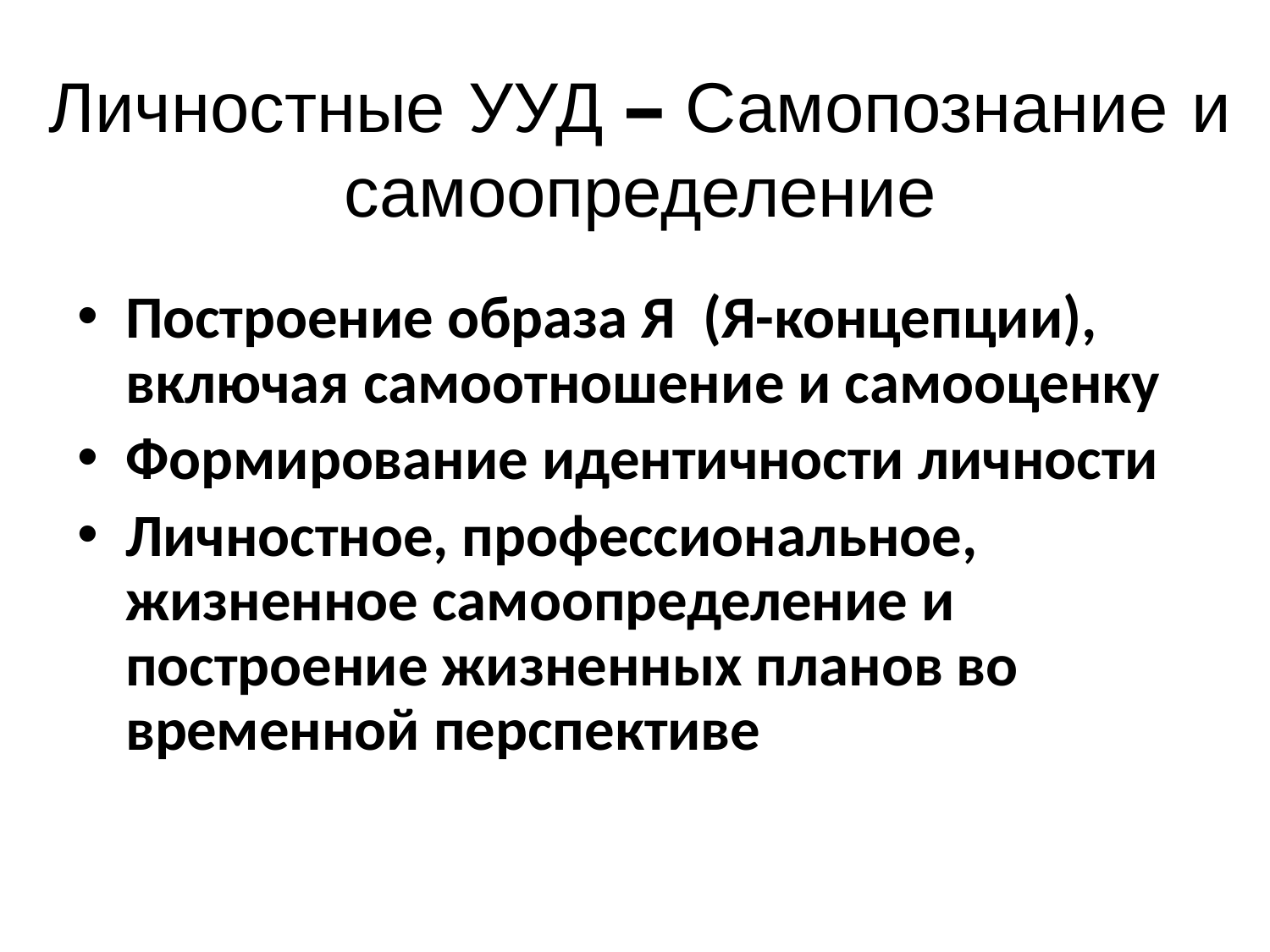

# Личностные УУД – Самопознание и самоопределение
Построение образа Я  (Я-концепции), включая самоотношение и самооценку
Формирование идентичности личности
Личностное, профессиональное, жизненное самоопределение и построение жизненных планов во временной перспективе